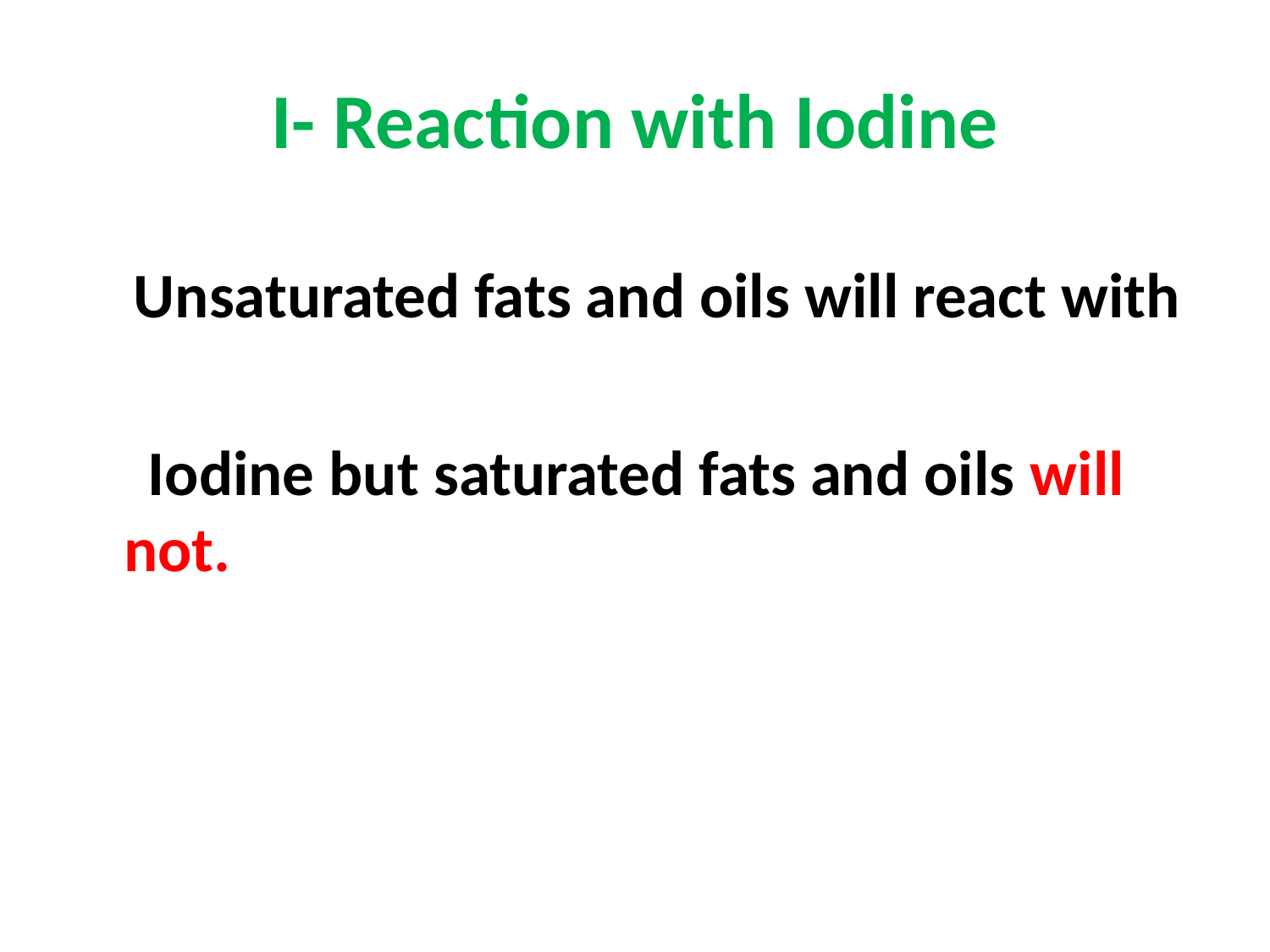

# I- Reaction with Iodine
    Unsaturated fats and oils will react with

     Iodine but saturated fats and oils will not.